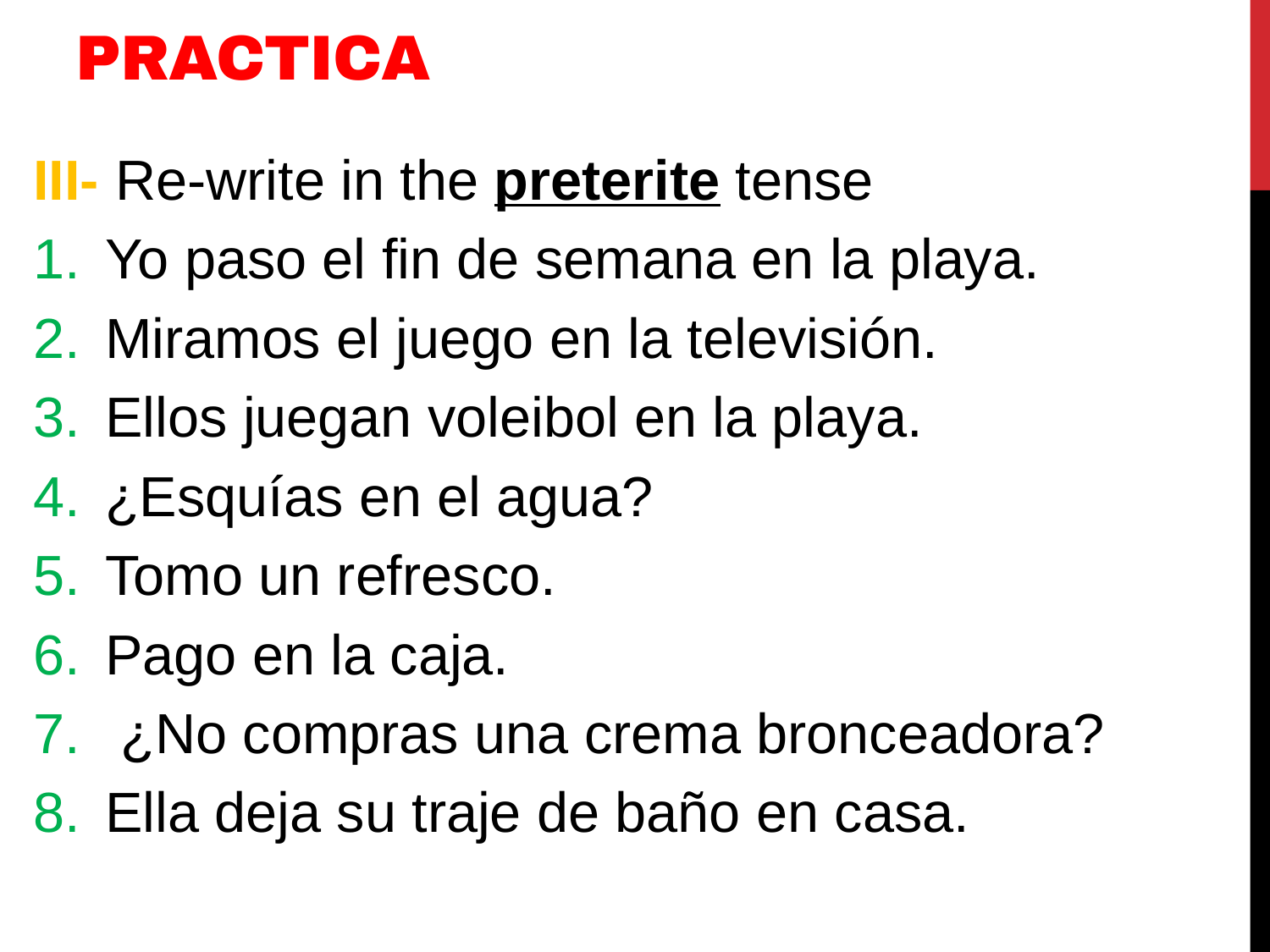

Practica
III- Re-write in the preterite tense
Yo paso el fin de semana en la playa.
Miramos el juego en la televisión.
Ellos juegan voleibol en la playa.
¿Esquías en el agua?
Tomo un refresco.
Pago en la caja.
 ¿No compras una crema bronceadora?
Ella deja su traje de baño en casa.